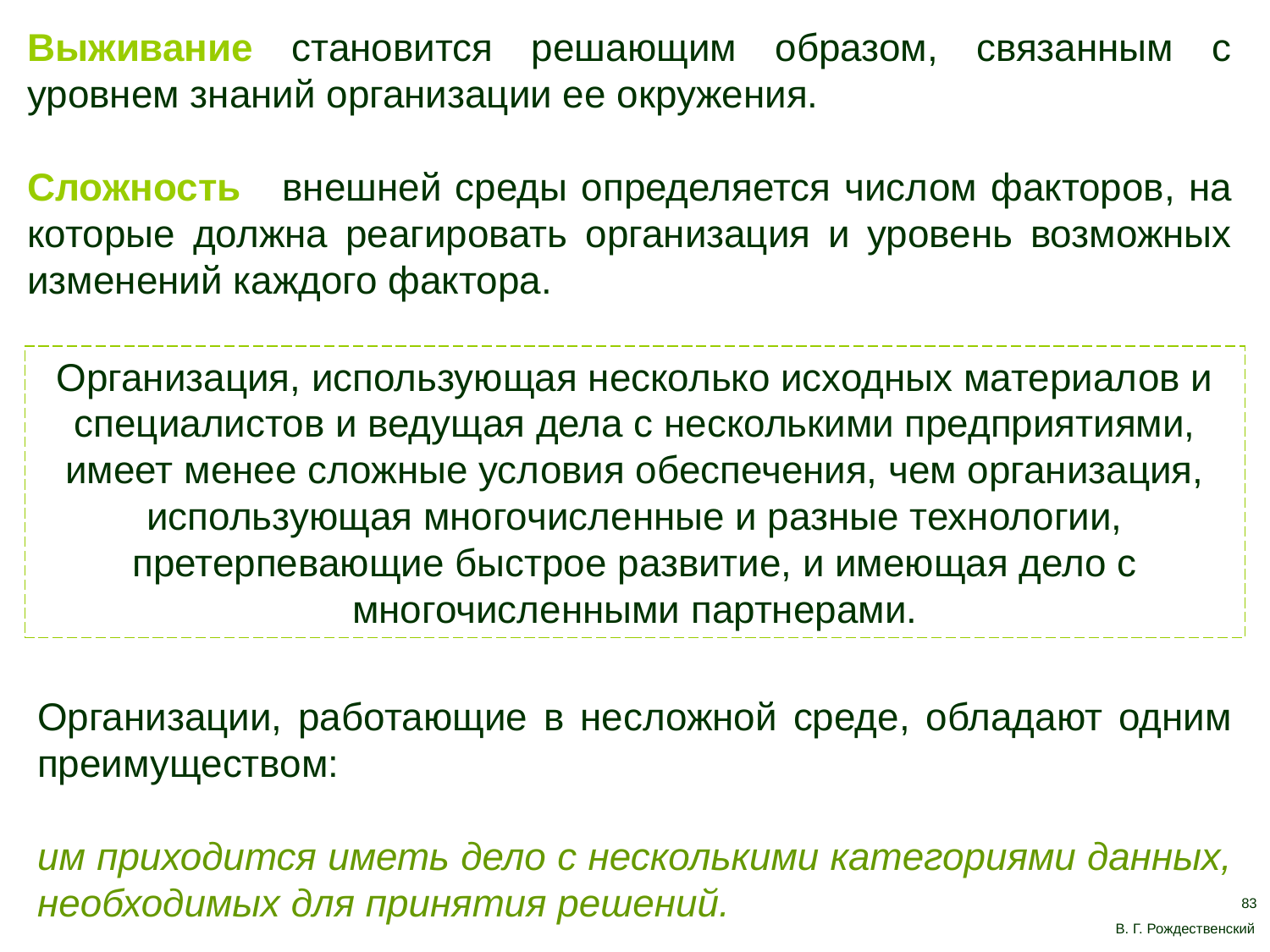

Выживание становится решающим образом, связанным с уровнем знаний организации ее окружения.

Сложность   внешней среды определяется числом факторов, на которые должна реагировать организация и уровень возможных изменений каждого фактора.
Организация, использующая несколько исходных материалов и специалистов и ведущая дела с несколькими предприятиями, имеет менее сложные условия обеспечения, чем организация, использующая многочисленные и разные технологии, претерпевающие быстрое развитие, и имеющая дело с многочисленными партнерами.
Организации, работающие в несложной среде, обладают одним преимуществом:

им приходится иметь дело с несколькими категориями данных, необходимых для принятия решений.
83
В. Г. Рождественский